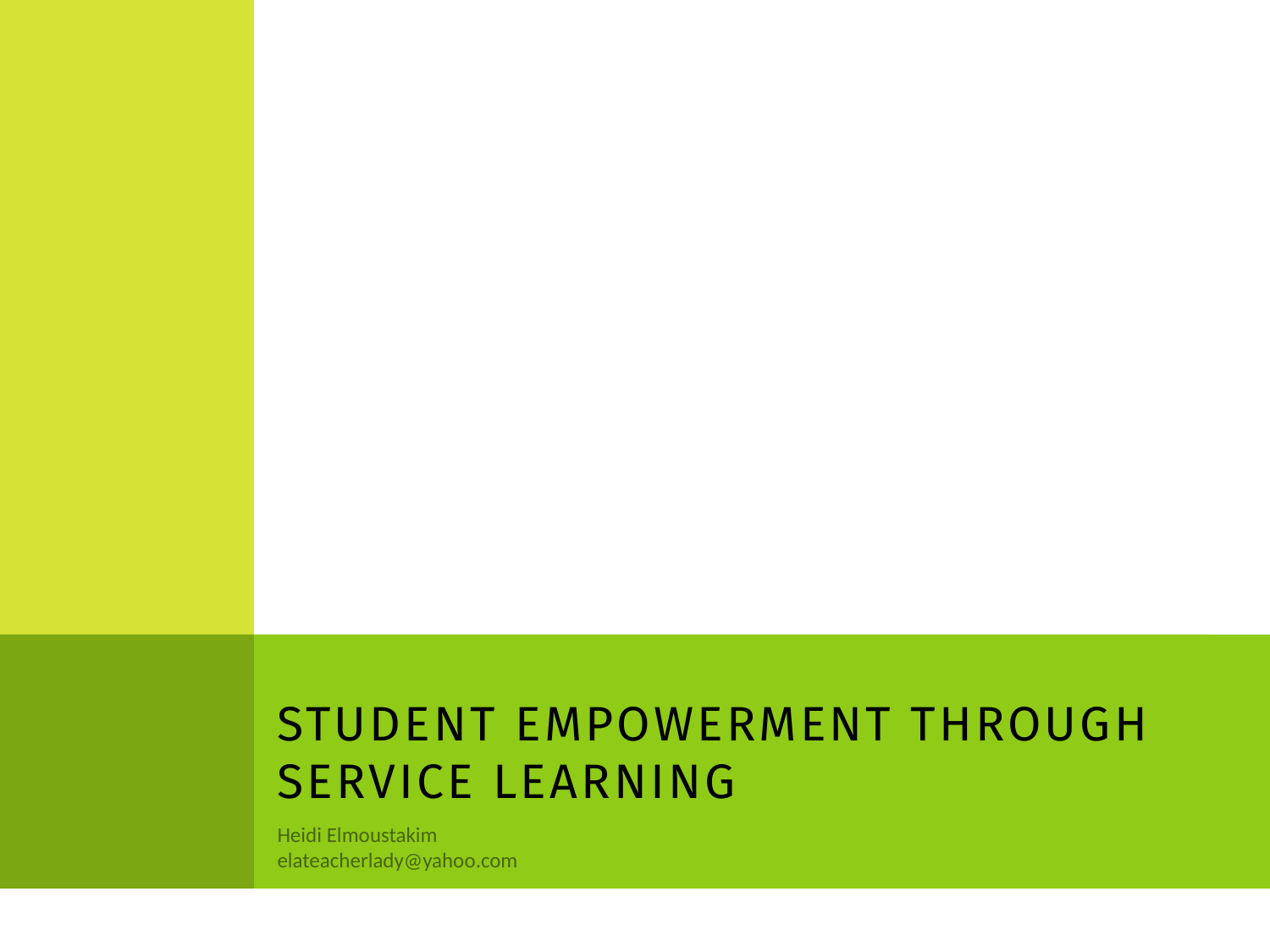

# Student Empowerment through Service Learning
Heidi Elmoustakim
elateacherlady@yahoo.com